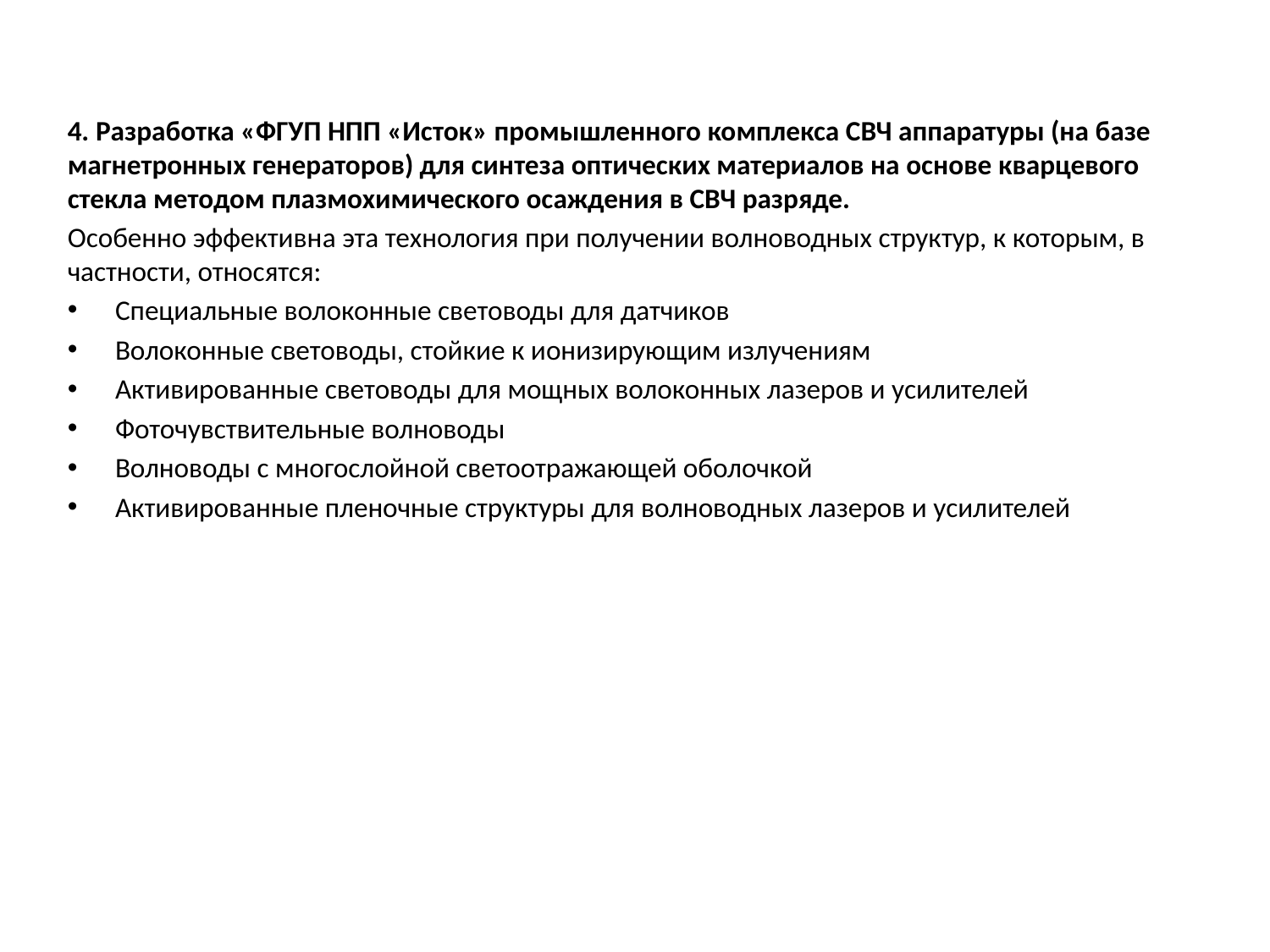

4. Разработка «ФГУП НПП «Исток» промышленного комплекса СВЧ аппаратуры (на базе магнетронных генераторов) для синтеза оптических материалов на основе кварцевого стекла методом плазмохимического осаждения в СВЧ разряде.
Особенно эффективнa эта технология при получении волноводных структур, к которым, в частности, относятся:
Специальные волоконные световоды для датчиков
Волоконные световоды, стойкие к ионизирующим излучениям
Активированные световоды для мощных волоконных лазеров и усилителей
Фоточувствительные волноводы
Волноводы с многослойной светоотражающей оболочкой
Активированные пленочные структуры для волноводных лазеров и усилителей